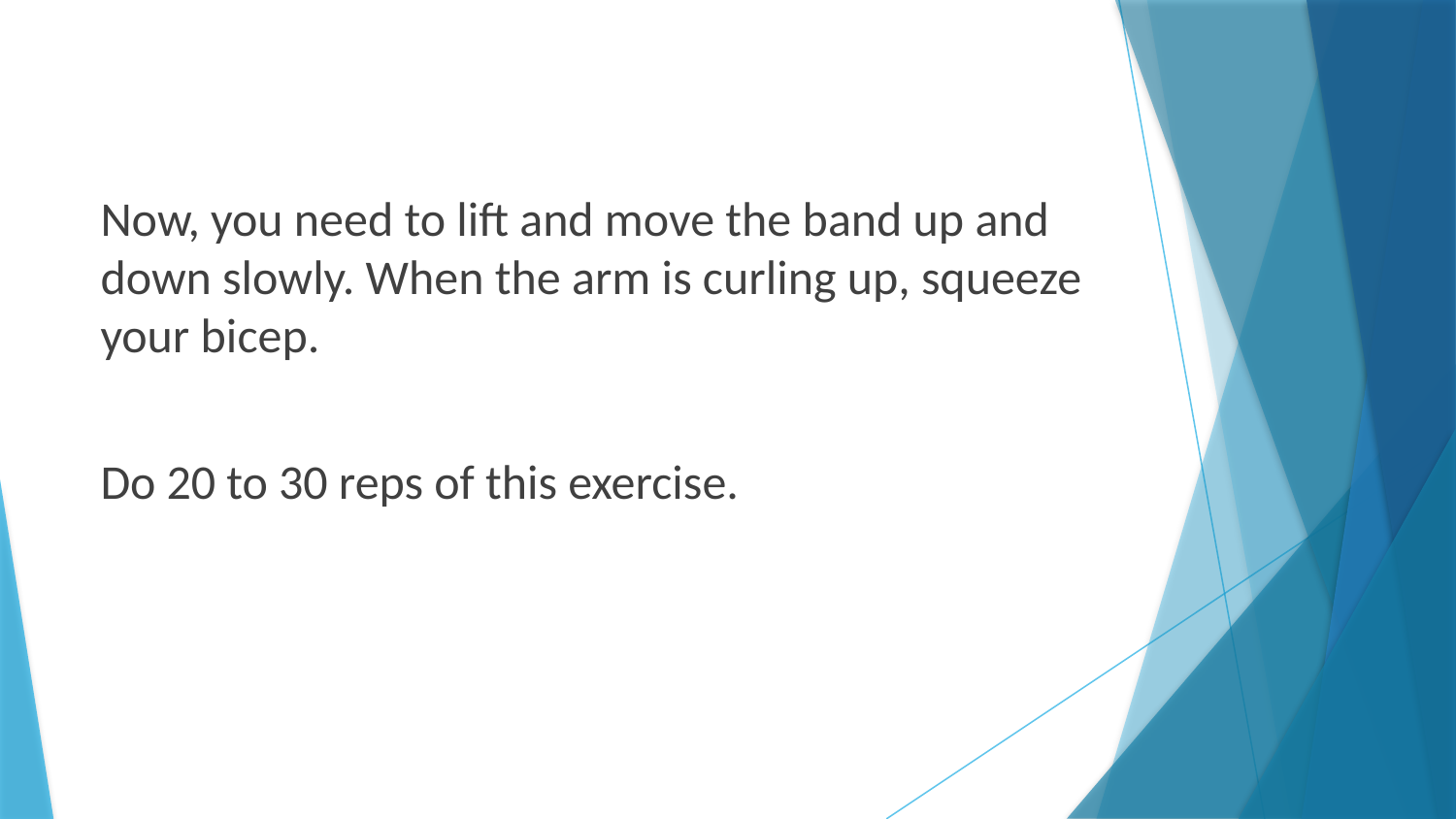

Now, you need to lift and move the band up and down slowly. When the arm is curling up, squeeze your bicep.

Do 20 to 30 reps of this exercise.